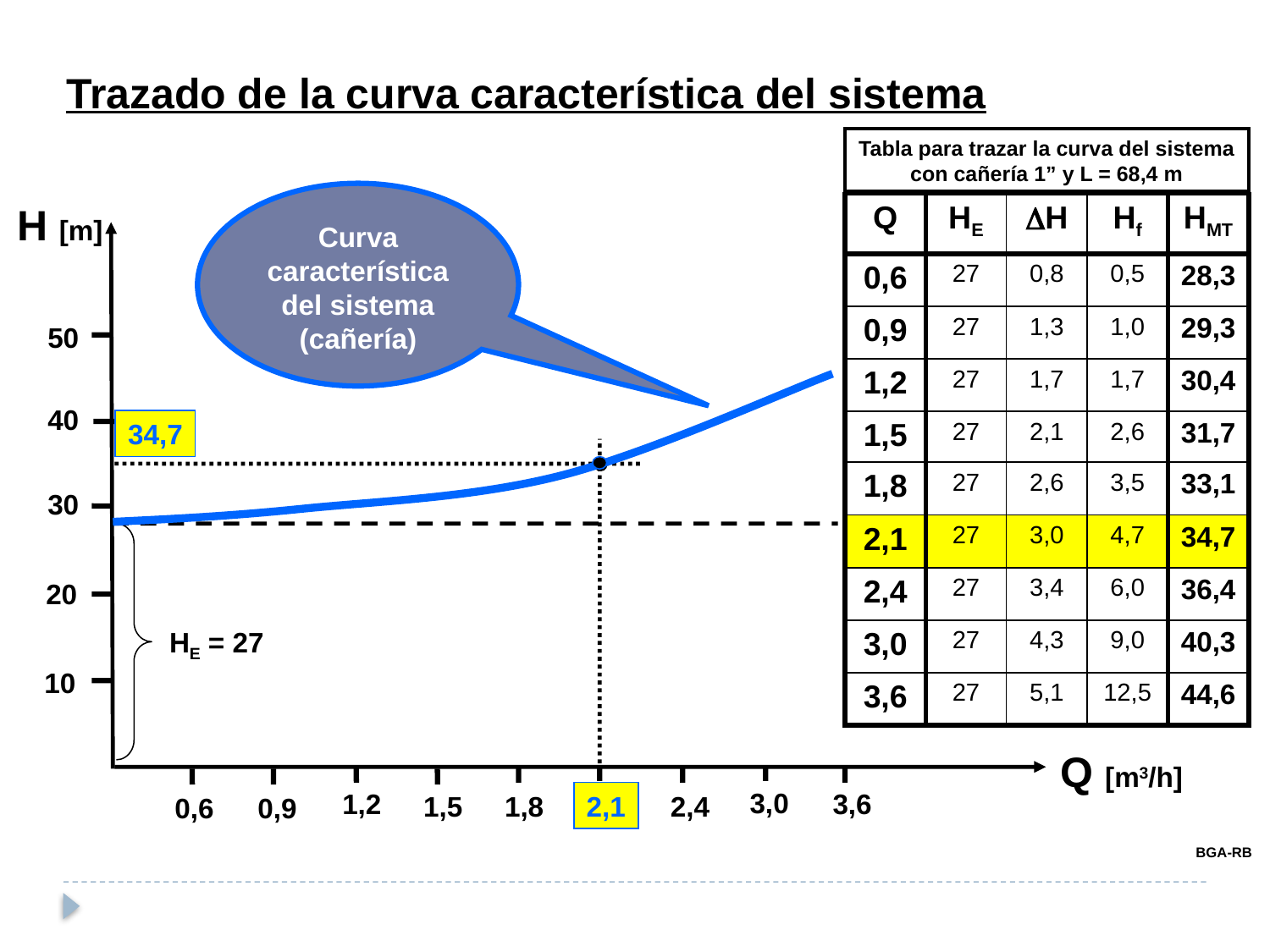

Trazado de la curva característica del sistema
Tabla para trazar la curva del sistema con cañería 1” y L = 68,4 m
Curva característica del sistema (cañería)
H [m]
| Q | HE | ΔH | Hf | HMT |
| --- | --- | --- | --- | --- |
| 0,6 | 27 | 0,8 | 0,5 | 28,3 |
| 0,9 | 27 | 1,3 | 1,0 | 29,3 |
| 1,2 | 27 | 1,7 | 1,7 | 30,4 |
| 1,5 | 27 | 2,1 | 2,6 | 31,7 |
| 1,8 | 27 | 2,6 | 3,5 | 33,1 |
| 2,1 | 27 | 3,0 | 4,7 | 34,7 |
| 2,4 | 27 | 3,4 | 6,0 | 36,4 |
| 3,0 | 27 | 4,3 | 9,0 | 40,3 |
| 3,6 | 27 | 5,1 | 12,5 | 44,6 |

50

40
34,7

30

20

HE = 27
10

Q [m3/h]

3,0
1,2
3,6
1,5
1,8
2,1
2,4
0,6
0,9
BGA-RB